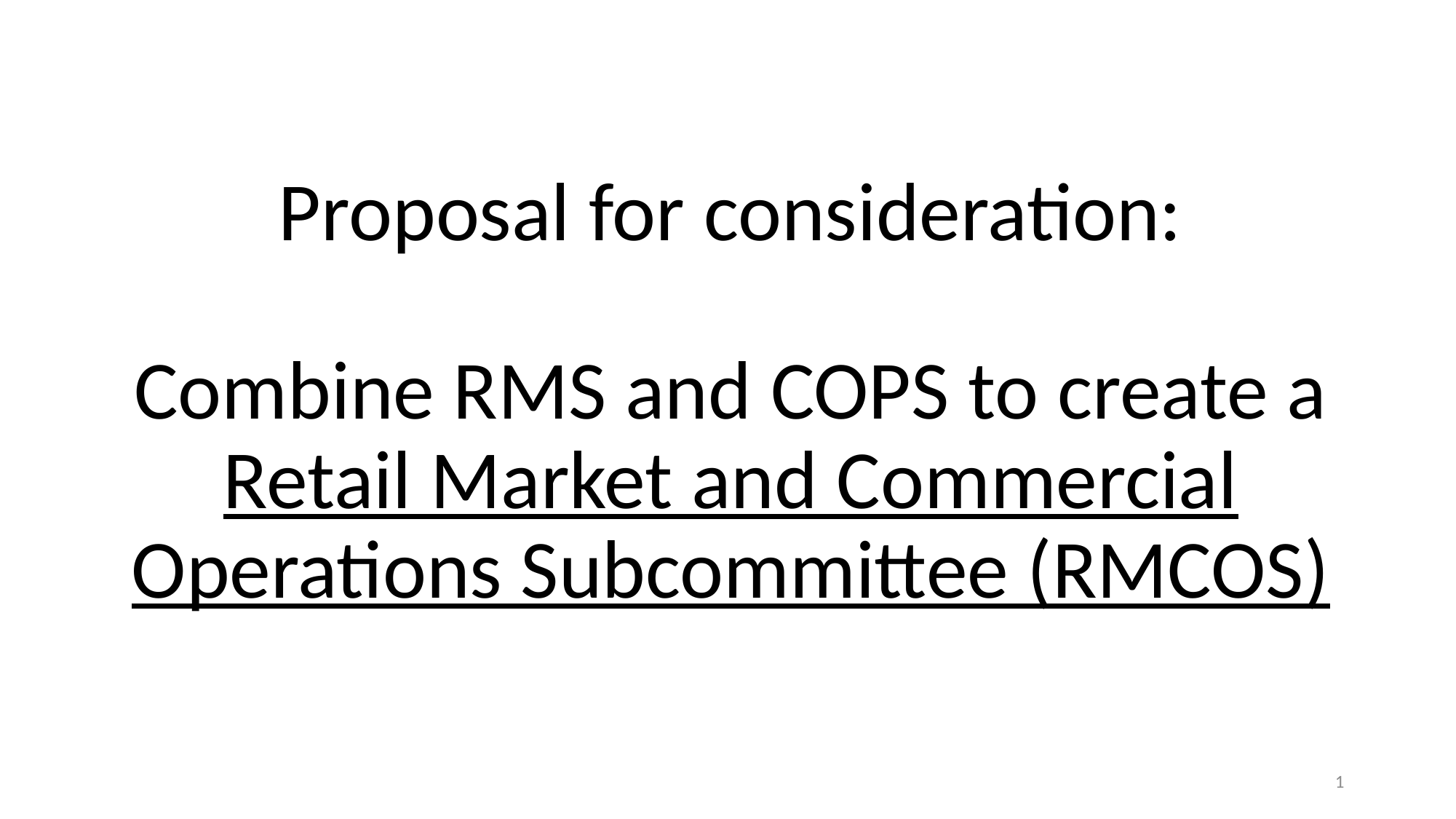

# Proposal for consideration: Combine RMS and COPS to create a Retail Market and Commercial Operations Subcommittee (RMCOS)
1